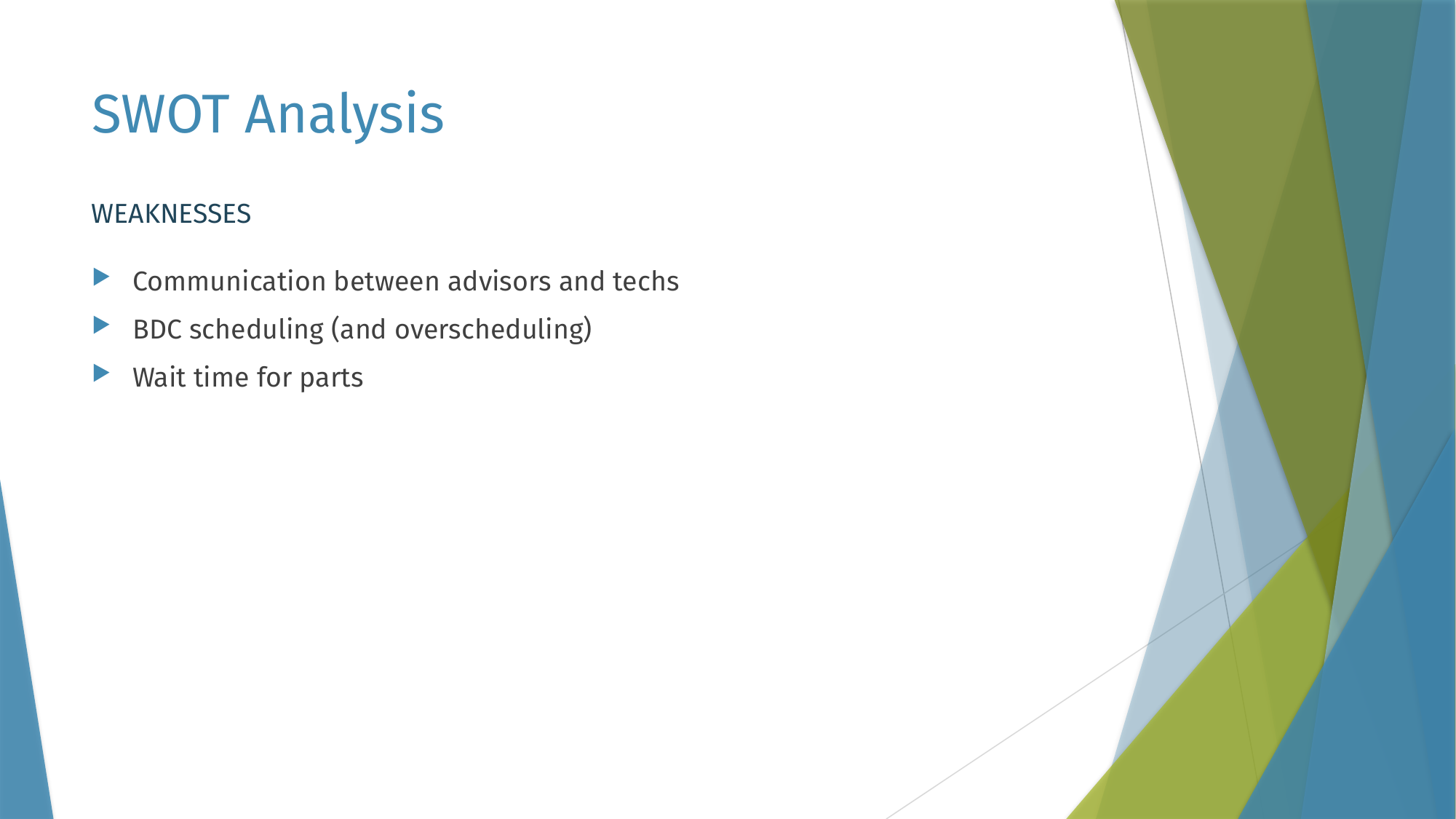

# SWOT Analysis
WEAKNESSES
Communication between advisors and techs
BDC scheduling (and overscheduling)
Wait time for parts